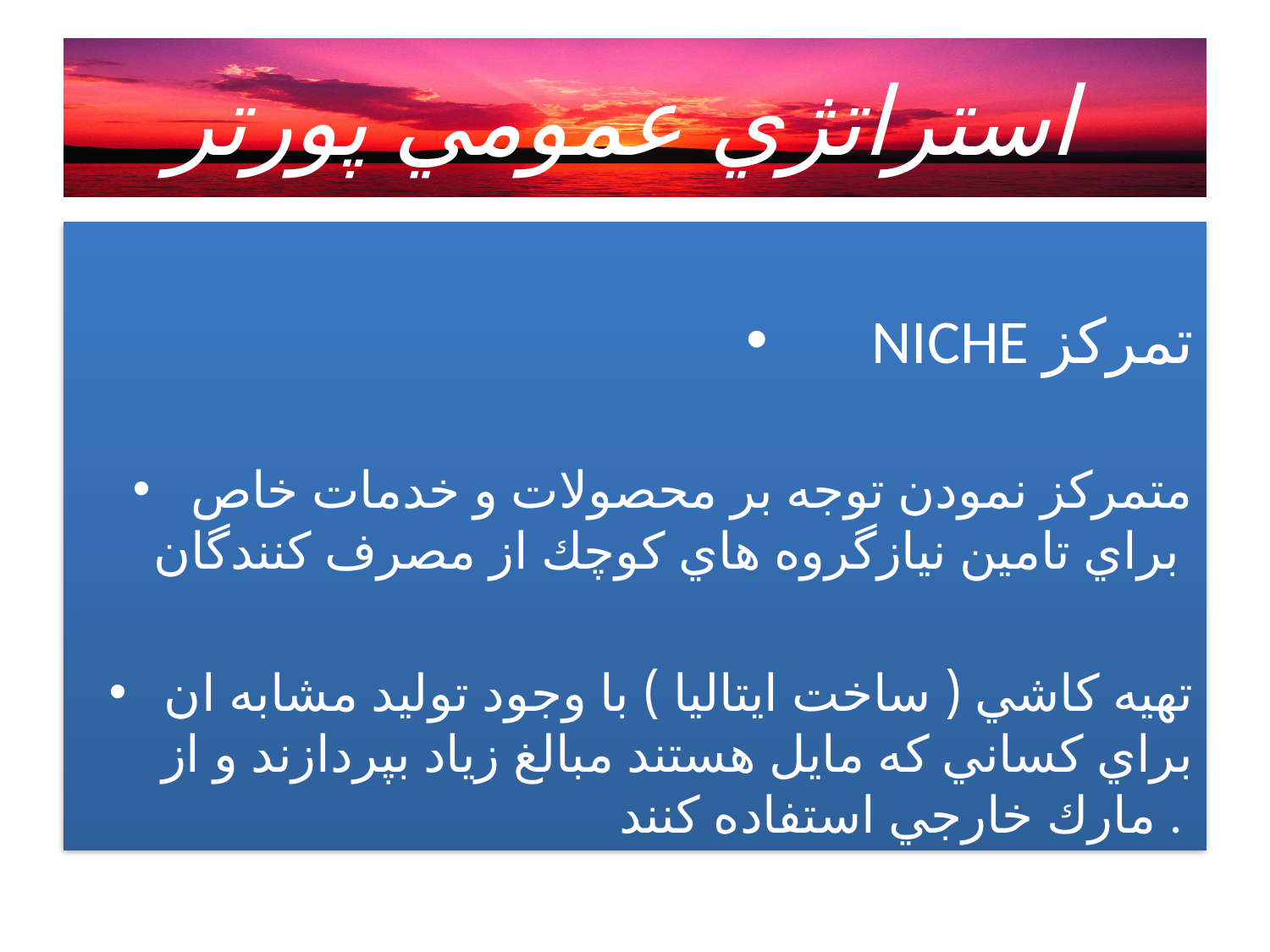

# استراتژي عمومي پورتر

NICHE تمركز

متمركز نمودن توجه بر محصولات و خدمات خاص براي تامين نيازگروه هاي كوچك از مصرف كنندگان

تهيه كاشي ( ساخت ايتاليا ) با وجود توليد مشابه ان براي كساني كه مايل هستند مبالغ زياد بپردازند و از مارك خارجي استفاده كنند .